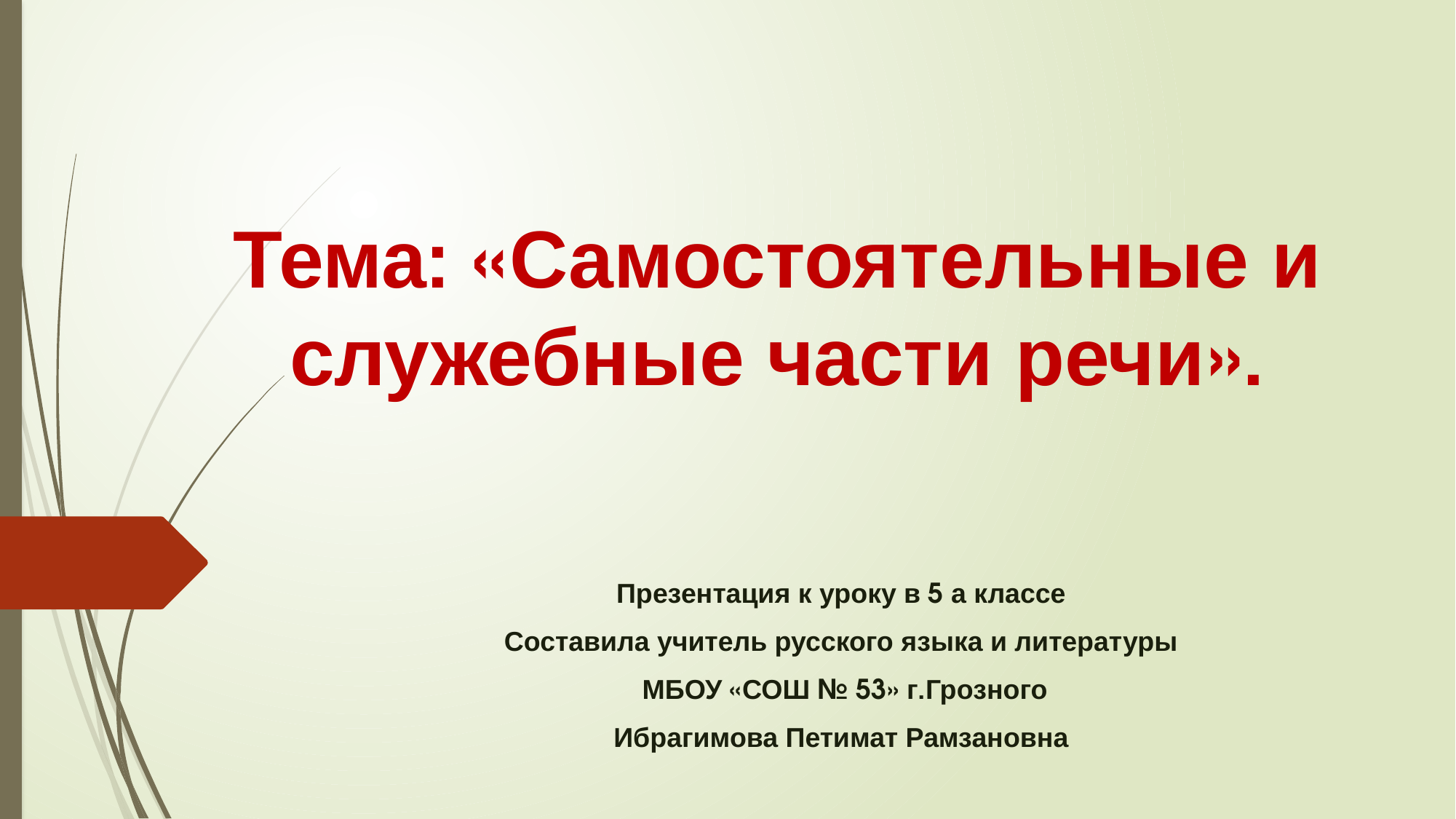

# Тема: «Самостоятельные и служебные части речи».
Презентация к уроку в 5 а классе
Составила учитель русского языка и литературы
 МБОУ «СОШ № 53» г.Грозного
Ибрагимова Петимат Рамзановна